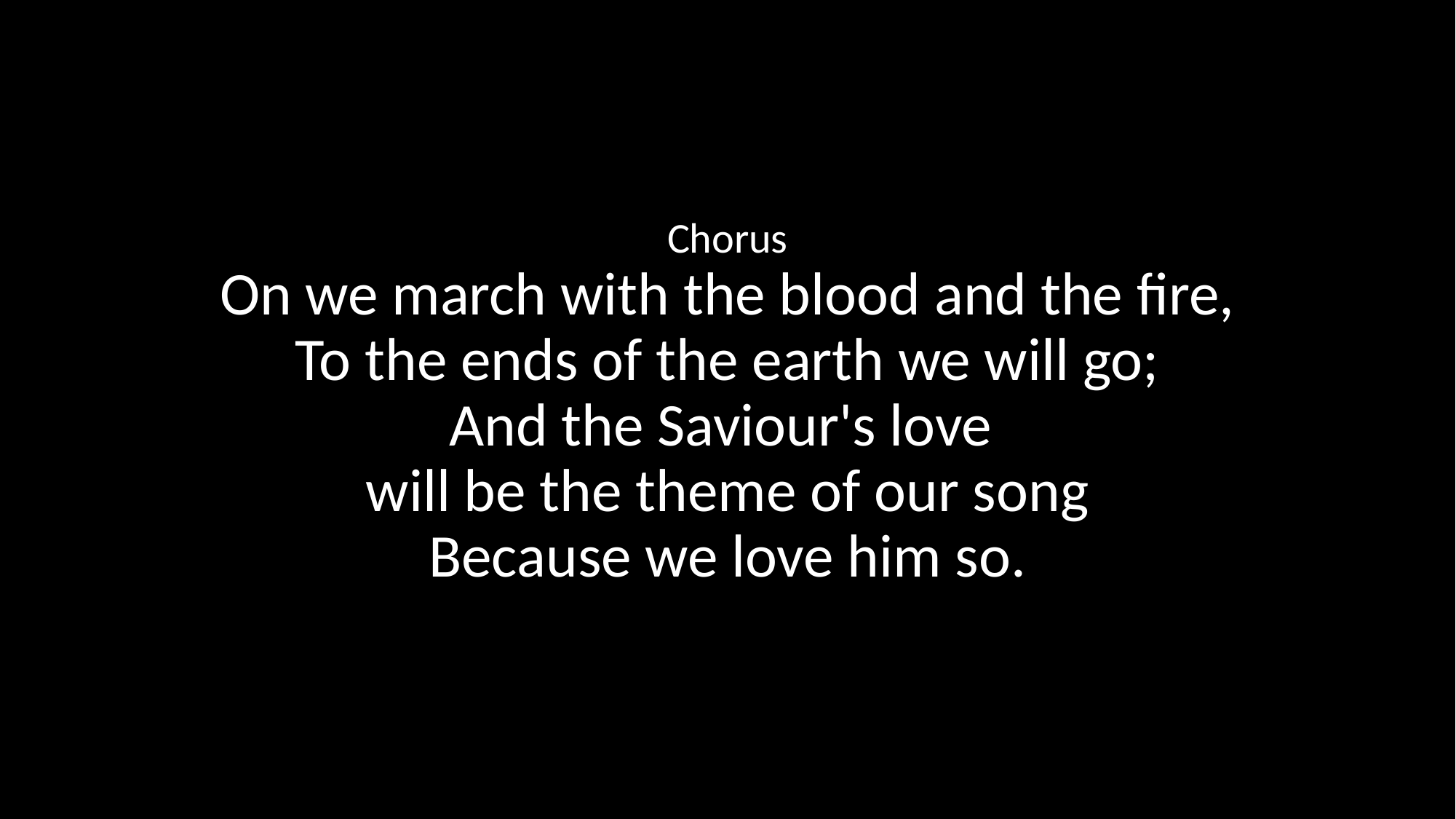

Chorus
On we march with the blood and the fire,
To the ends of the earth we will go;
And the Saviour's love
will be the theme of our song
Because we love him so.